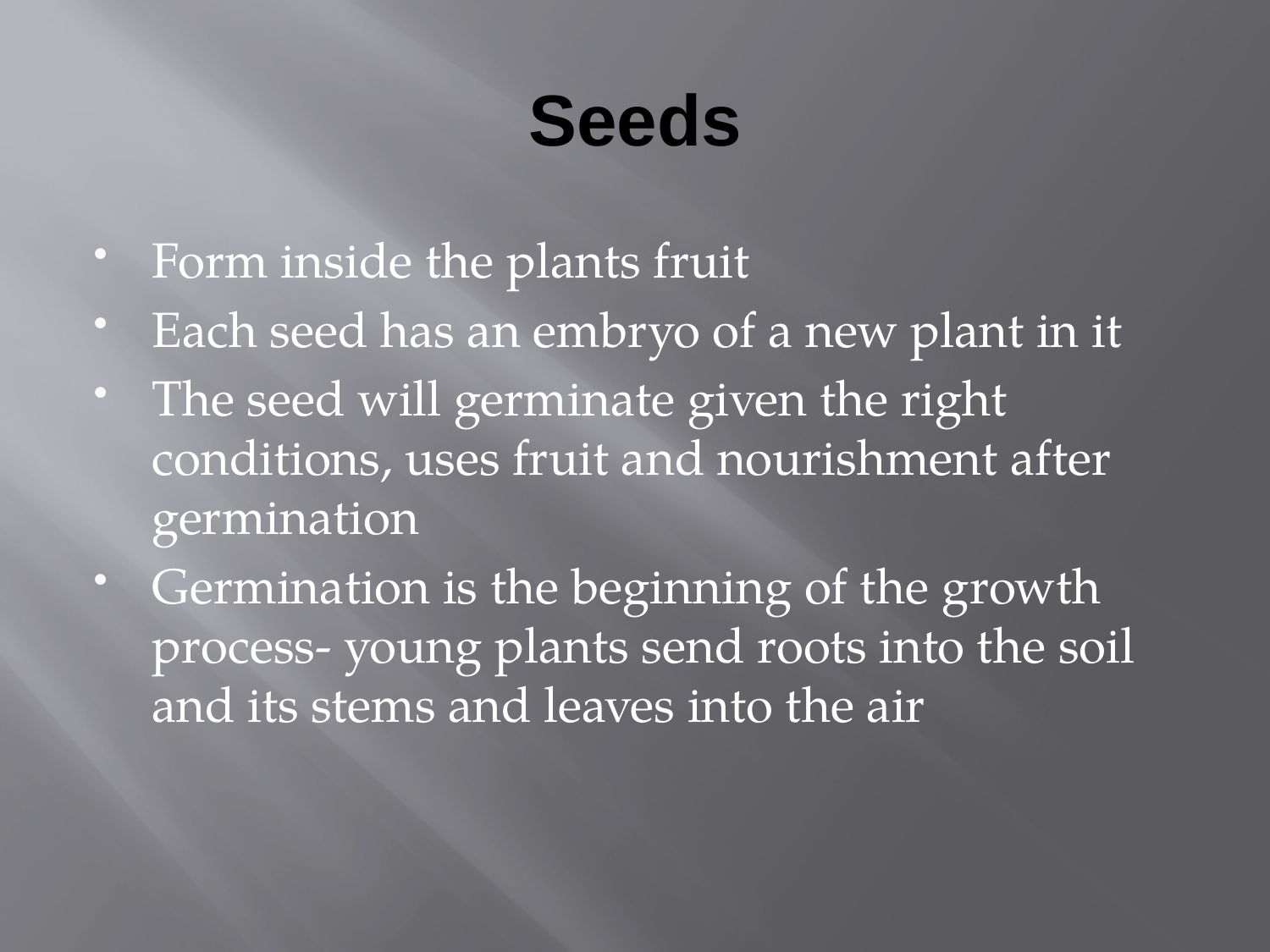

# Seeds
Form inside the plants fruit
Each seed has an embryo of a new plant in it
The seed will germinate given the right conditions, uses fruit and nourishment after germination
Germination is the beginning of the growth process- young plants send roots into the soil and its stems and leaves into the air